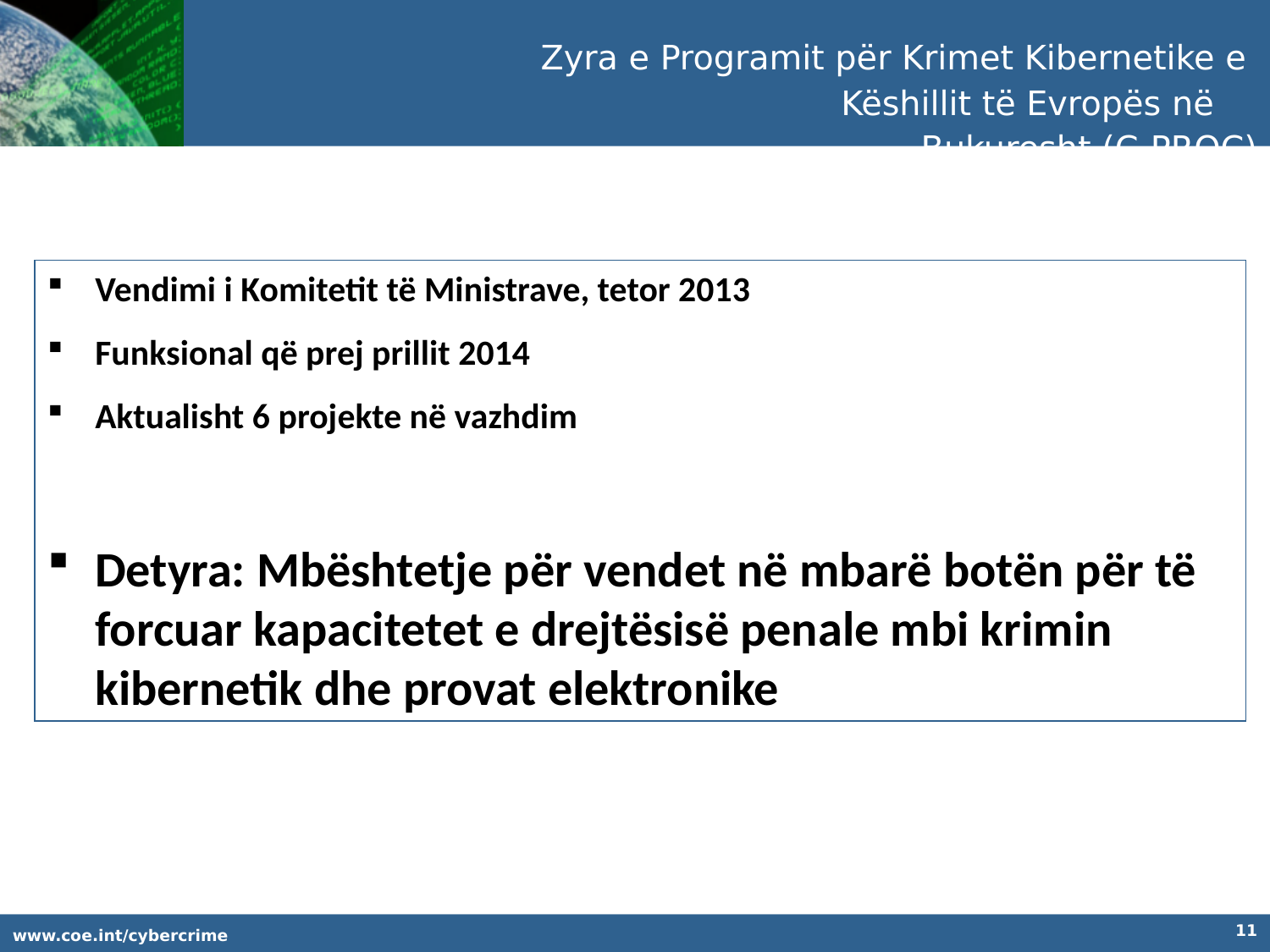

Zyra e Programit për Krimet Kibernetike e
Këshillit të Evropës në
Bukuresht (C-PROC)

Vendimi i Komitetit të Ministrave, tetor 2013
Funksional që prej prillit 2014
Aktualisht 6 projekte në vazhdim

Detyra: Mbështetje për vendet në mbarë botën për të forcuar kapacitetet e drejtësisë penale mbi krimin kibernetik dhe provat elektronike
11